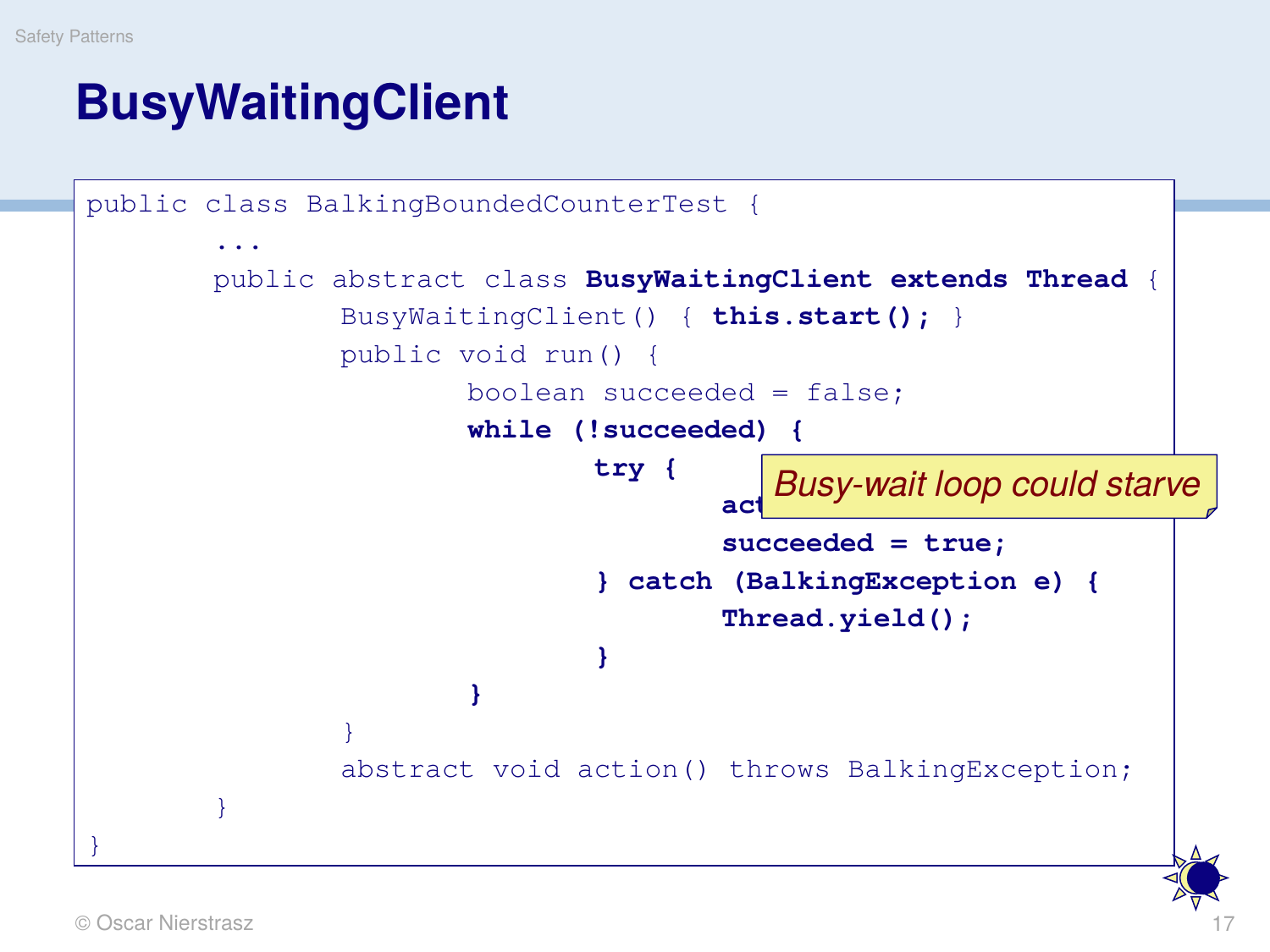

Safety Patterns
# BusyWaitingClient
public class BalkingBoundedCounterTest {
	...
	public abstract class BusyWaitingClient extends Thread {
		BusyWaitingClient() { this.start(); }
		public void run() {
			boolean succeeded = false;
			while (!succeeded) {
				try {
					action();
					succeeded = true;
				} catch (BalkingException e) {
					Thread.yield();
				}
			}
		}
		abstract void action() throws BalkingException;
	}
}
Busy-wait loop could starve

© Oscar Nierstrasz
17